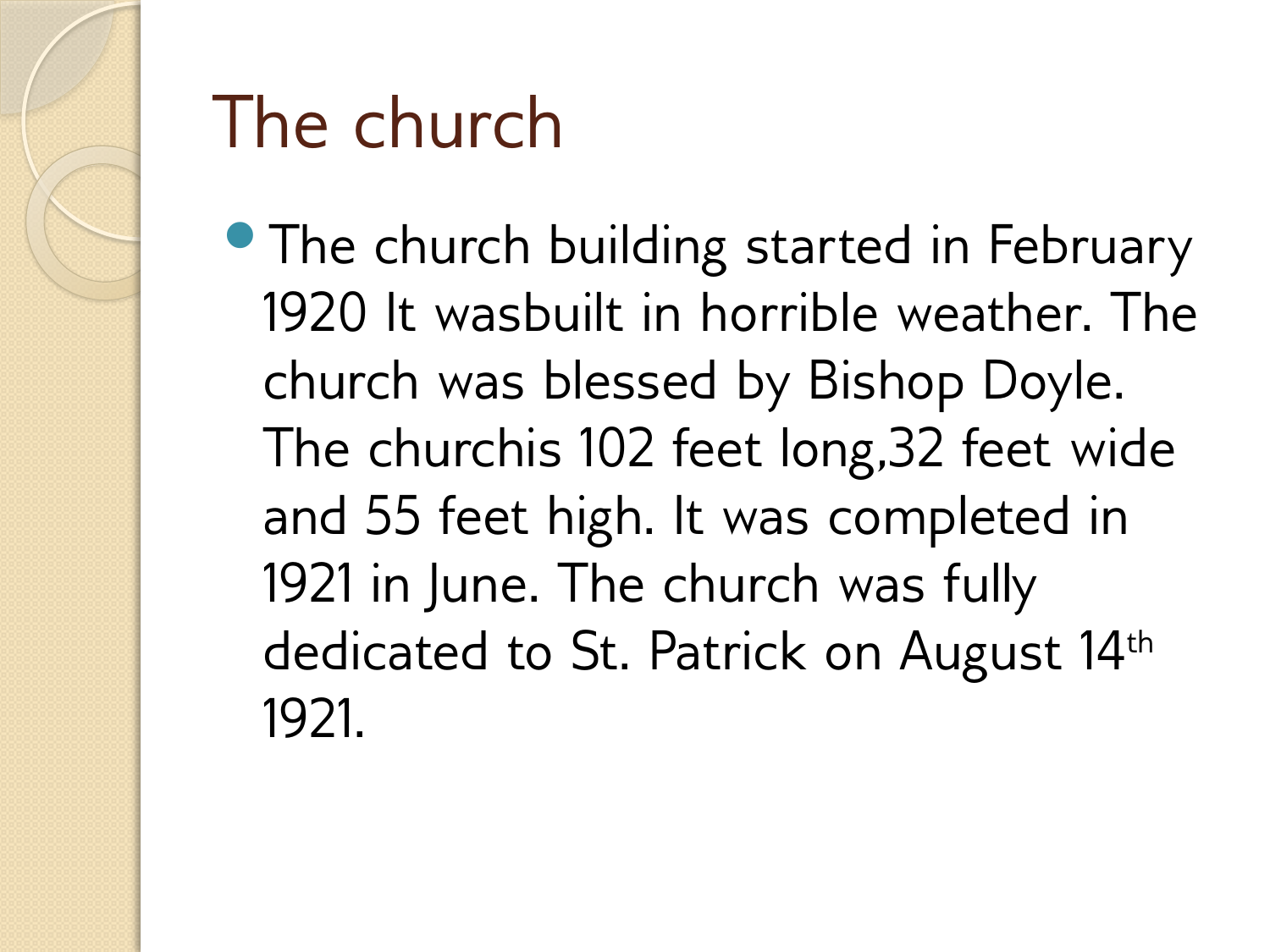

# The church
The church building started in February 1920 It wasbuilt in horrible weather. The church was blessed by Bishop Doyle. The churchis 102 feet long,32 feet wide and 55 feet high. It was completed in 1921 in June. The church was fully dedicated to St. Patrick on August 14th 1921.